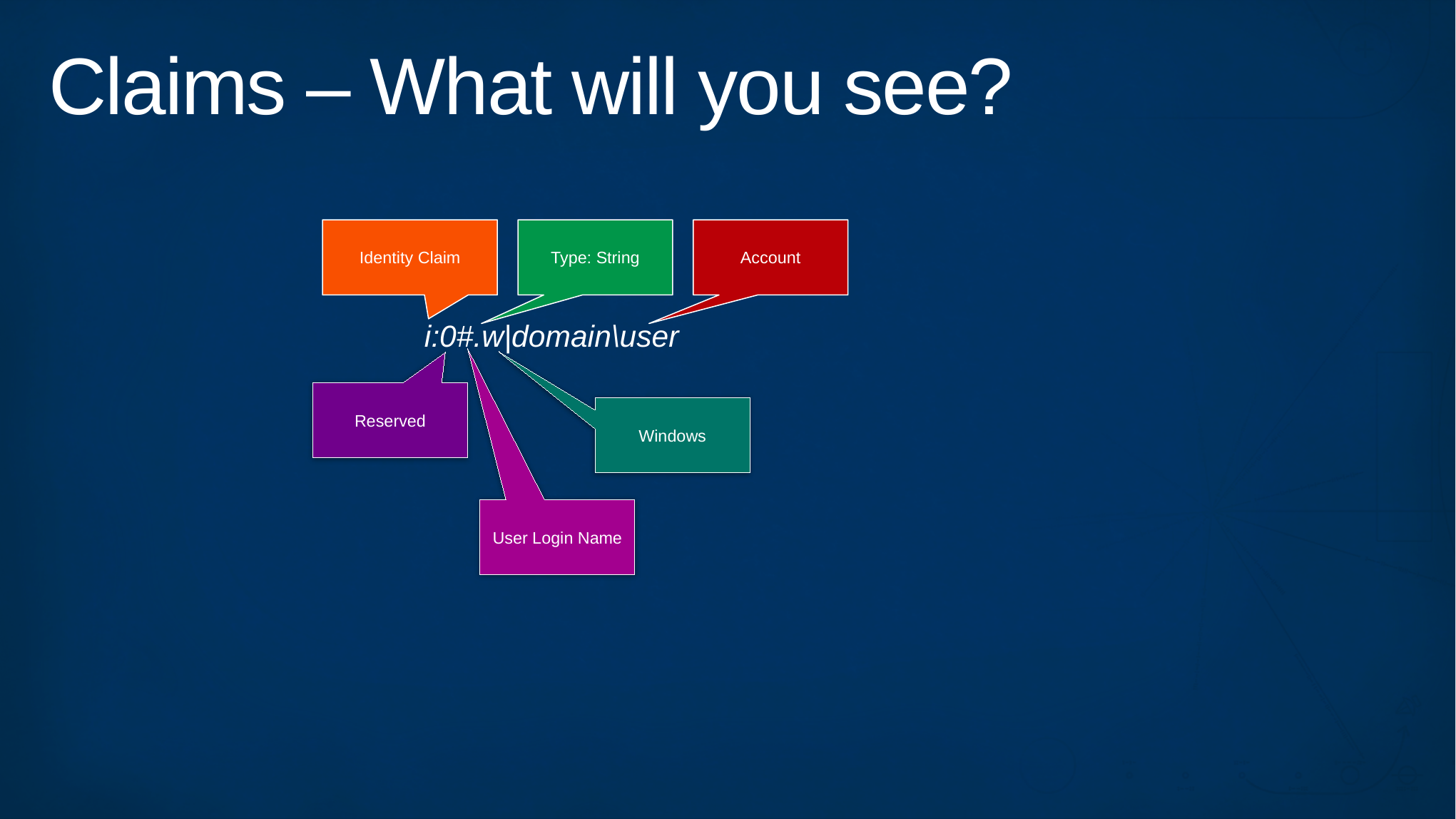

# Claims – What will you see?
Identity Claim
Type: String
Account
i:0#.w|domain\user
Reserved
Windows
User Login Name